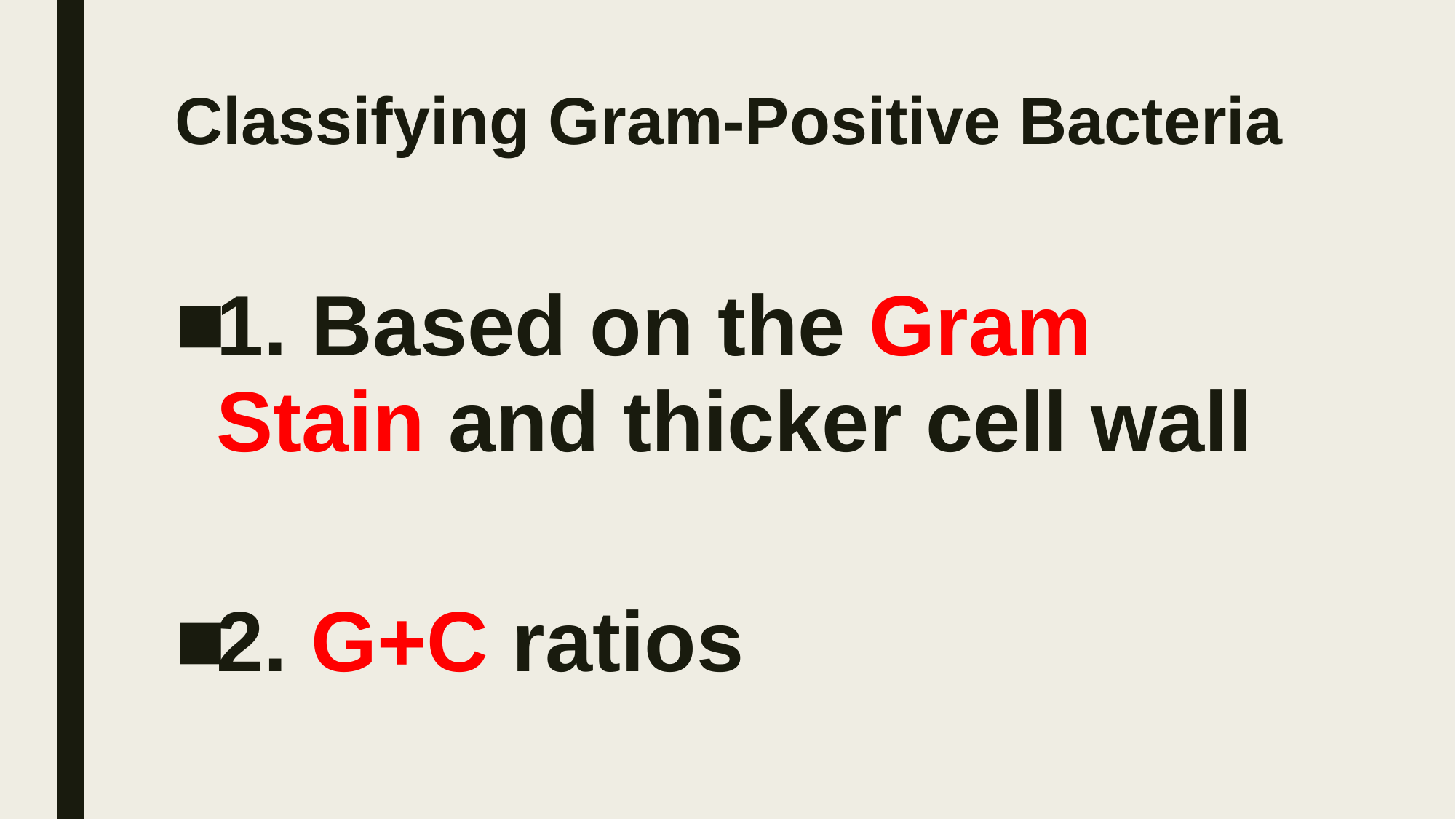

# Classifying Gram-Positive Bacteria
1. Based on the Gram Stain and thicker cell wall

2. G+C ratios